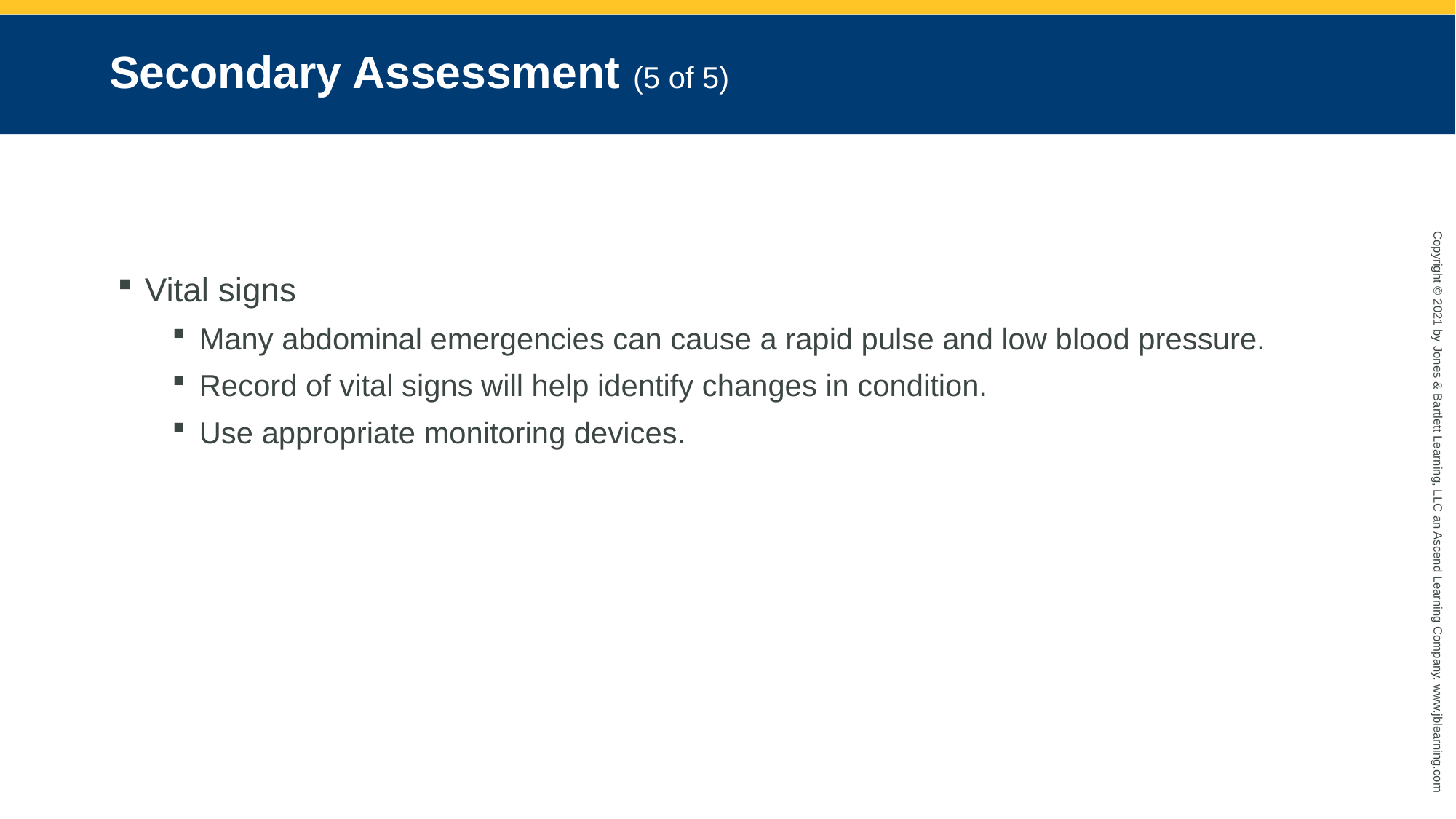

# Secondary Assessment (5 of 5)
Vital signs
Many abdominal emergencies can cause a rapid pulse and low blood pressure.
Record of vital signs will help identify changes in condition.
Use appropriate monitoring devices.